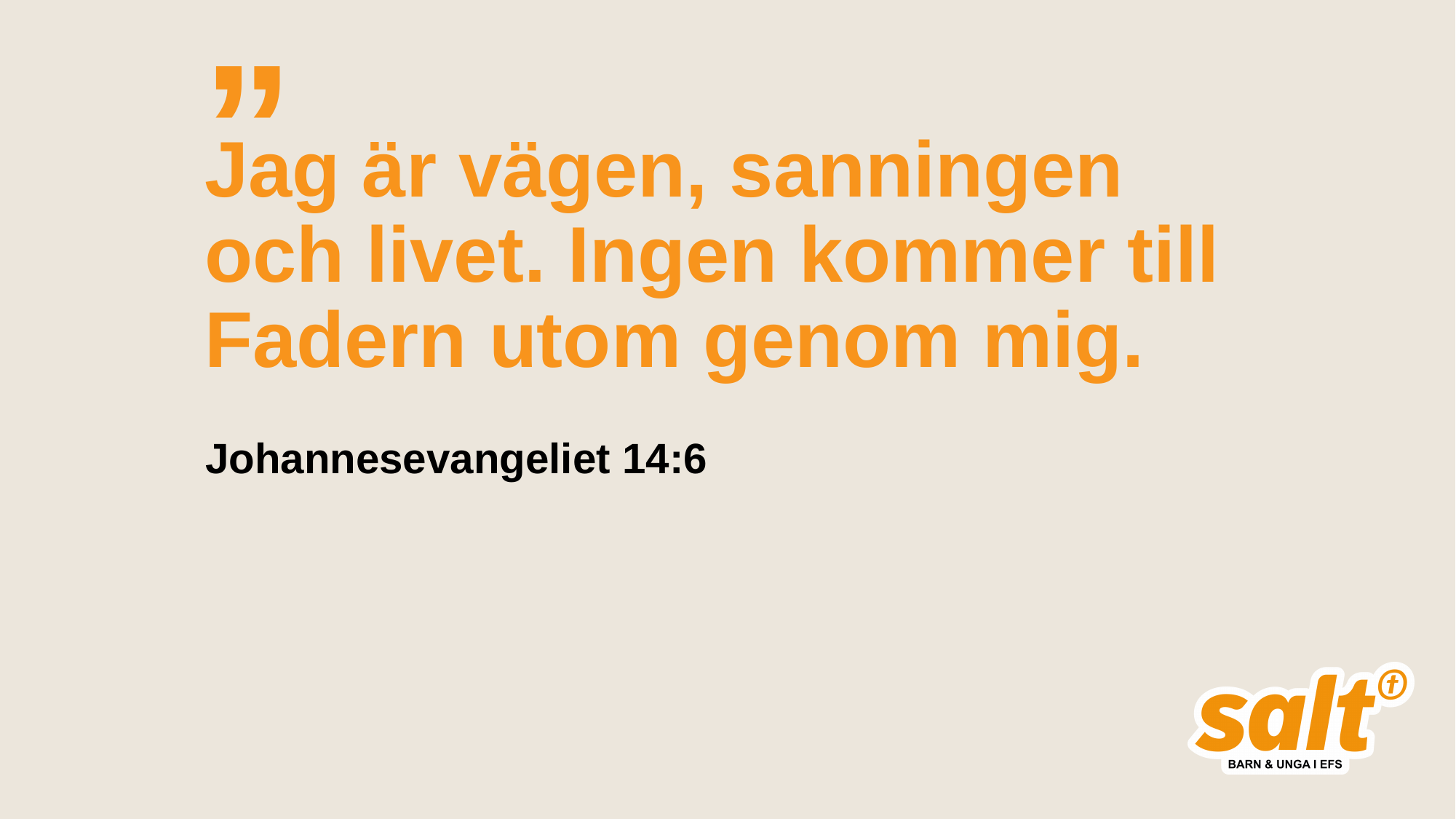

# Jag är vägen, sanningen och livet. Ingen kommer till Fadern utom genom mig.
Johannesevangeliet 14:6